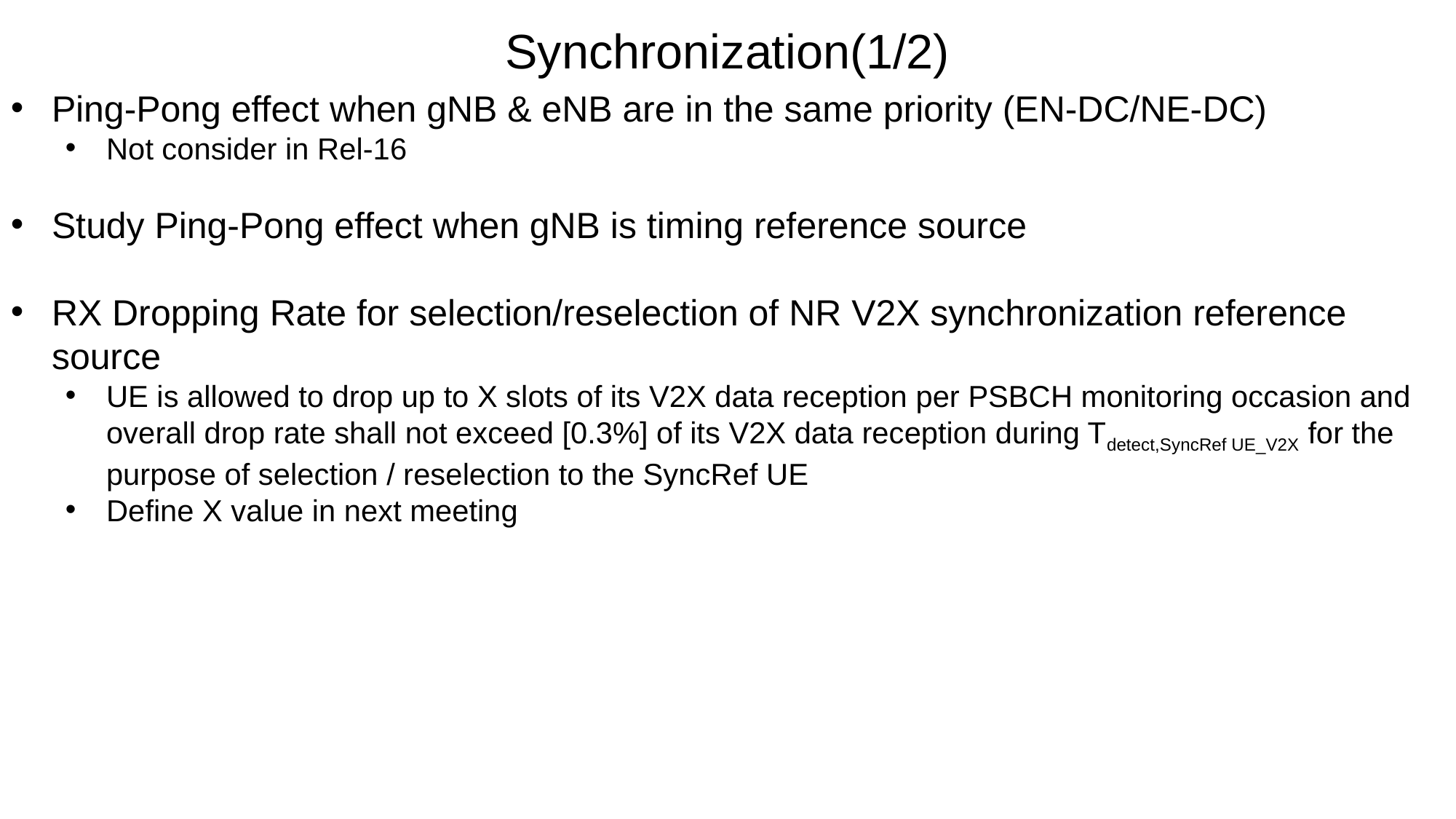

Synchronization(1/2)
Ping-Pong effect when gNB & eNB are in the same priority (EN-DC/NE-DC)
Not consider in Rel-16

Study Ping-Pong effect when gNB is timing reference source

RX Dropping Rate for selection/reselection of NR V2X synchronization reference source
UE is allowed to drop up to X slots of its V2X data reception per PSBCH monitoring occasion and overall drop rate shall not exceed [0.3%] of its V2X data reception during Tdetect,SyncRef UE_V2X for the purpose of selection / reselection to the SyncRef UE
Define X value in next meeting